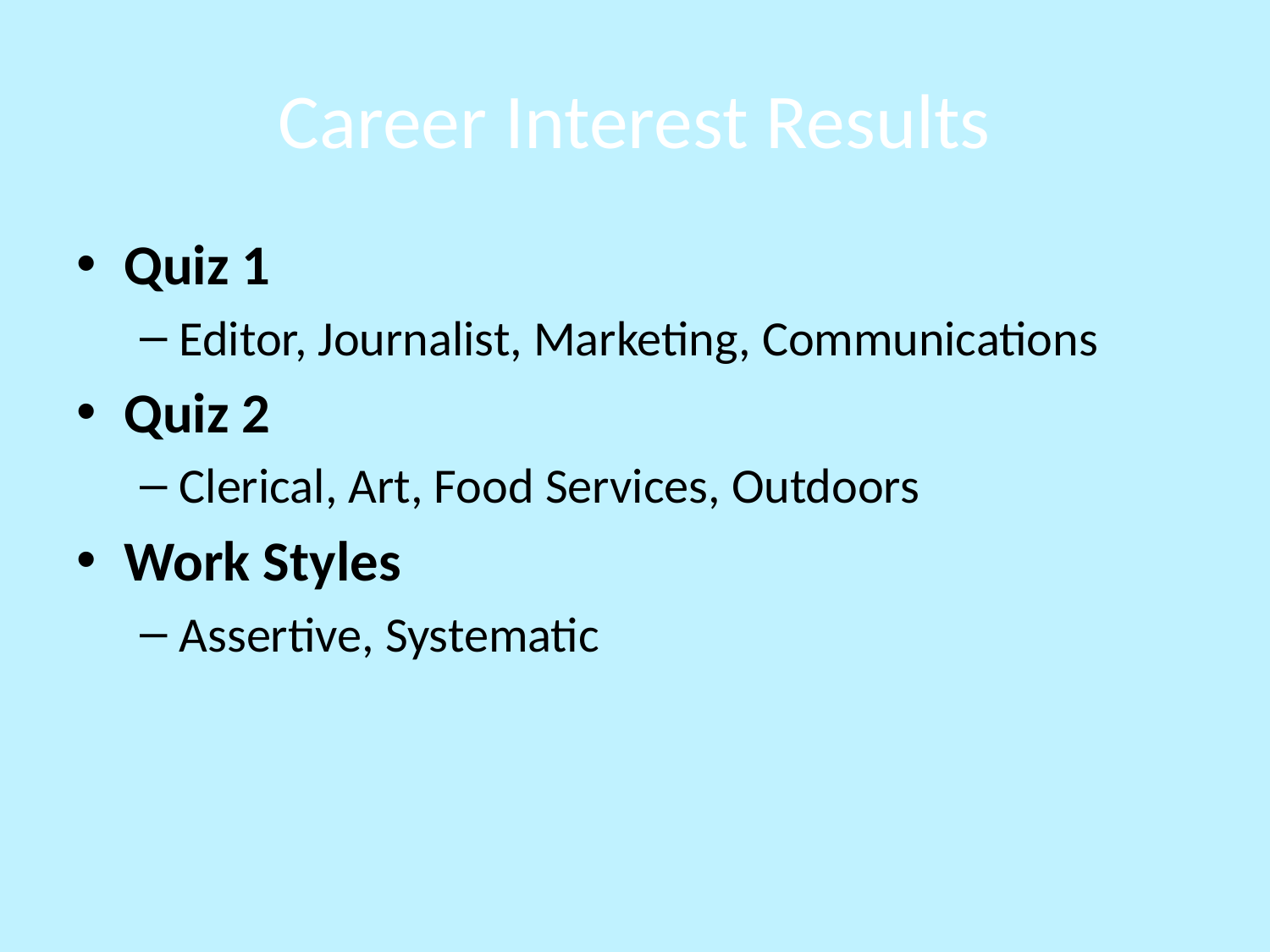

# Career Interest Results
Quiz 1
Editor, Journalist, Marketing, Communications
Quiz 2
Clerical, Art, Food Services, Outdoors
Work Styles
Assertive, Systematic